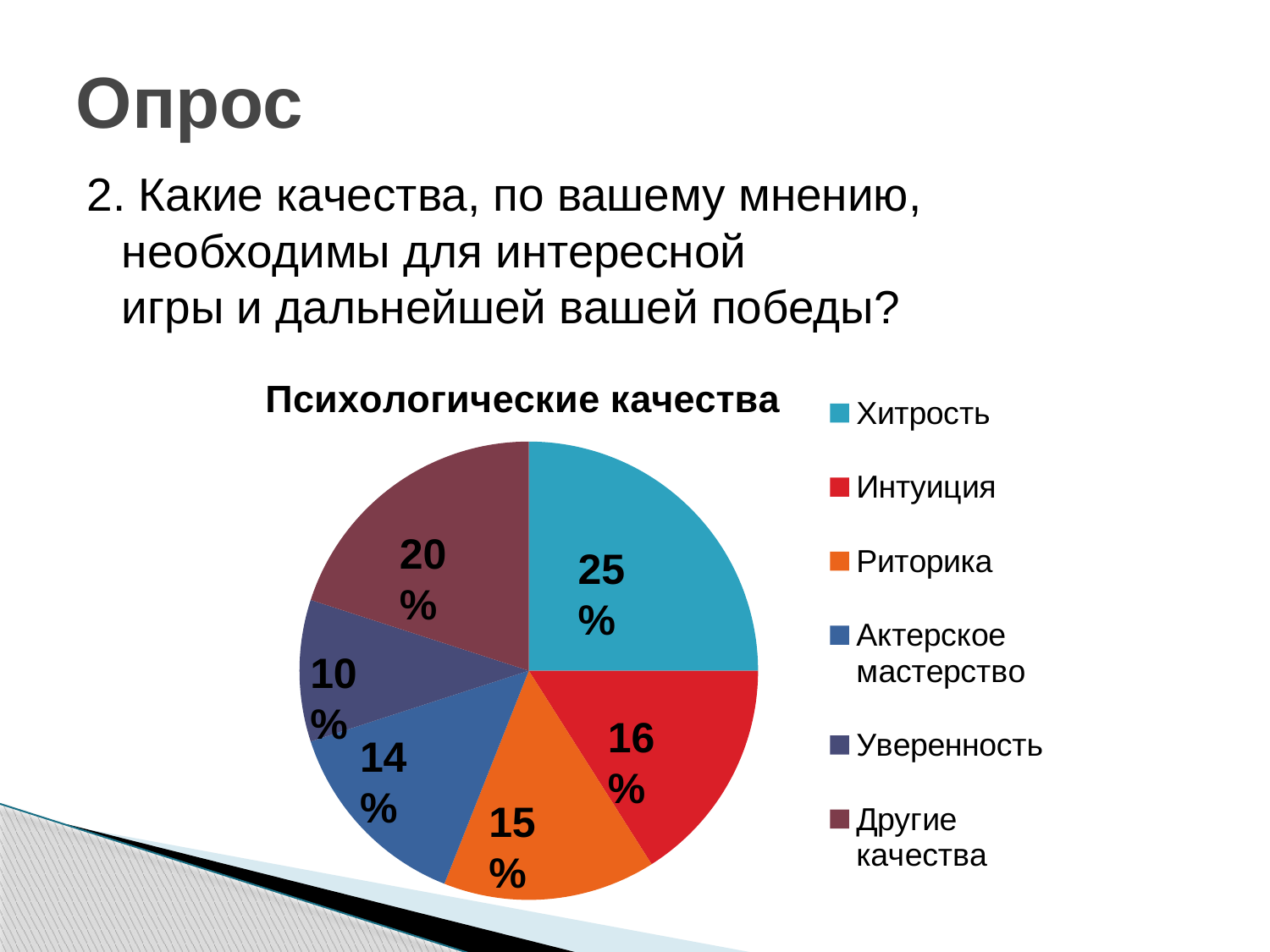

# Опрос
2. Какие качества, по вашему мнению, необходимы для интересной
игры и дальнейшей вашей победы?

### Chart:

| Category | Психологические качества |
|---|---|
| Хитрость | 25.0 |
| Интуиция | 16.0 |
| Риторика | 15.0 |
| Актерское мастерство | 14.0 |
| Уверенность | 10.0 |
| Другие качества | 20.0 |
20%
25%
10%
16%
14%
15%